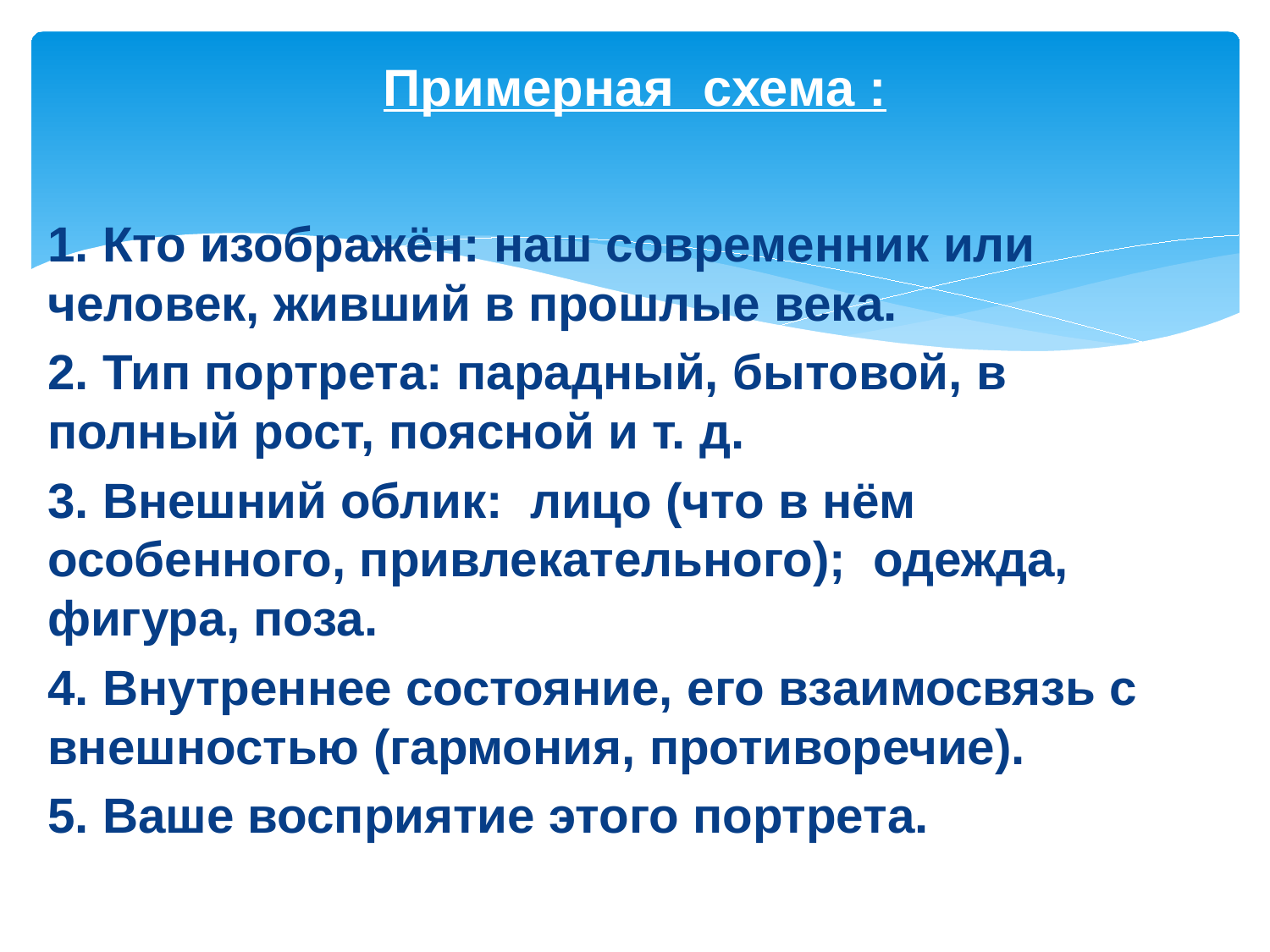

# Примерная  схема :
1. Кто изображён: наш современник или человек, живший в прошлые века.
2. Тип портрета: парадный, бытовой, в полный рост, поясной и т. д.
3. Внешний облик:  лицо (что в нём особенного, привлекательного);  одежда, фигура, поза.
4. Внутреннее состояние, его взаимосвязь с внешностью (гармония, противоречие).
5. Ваше восприятие этого портрета.